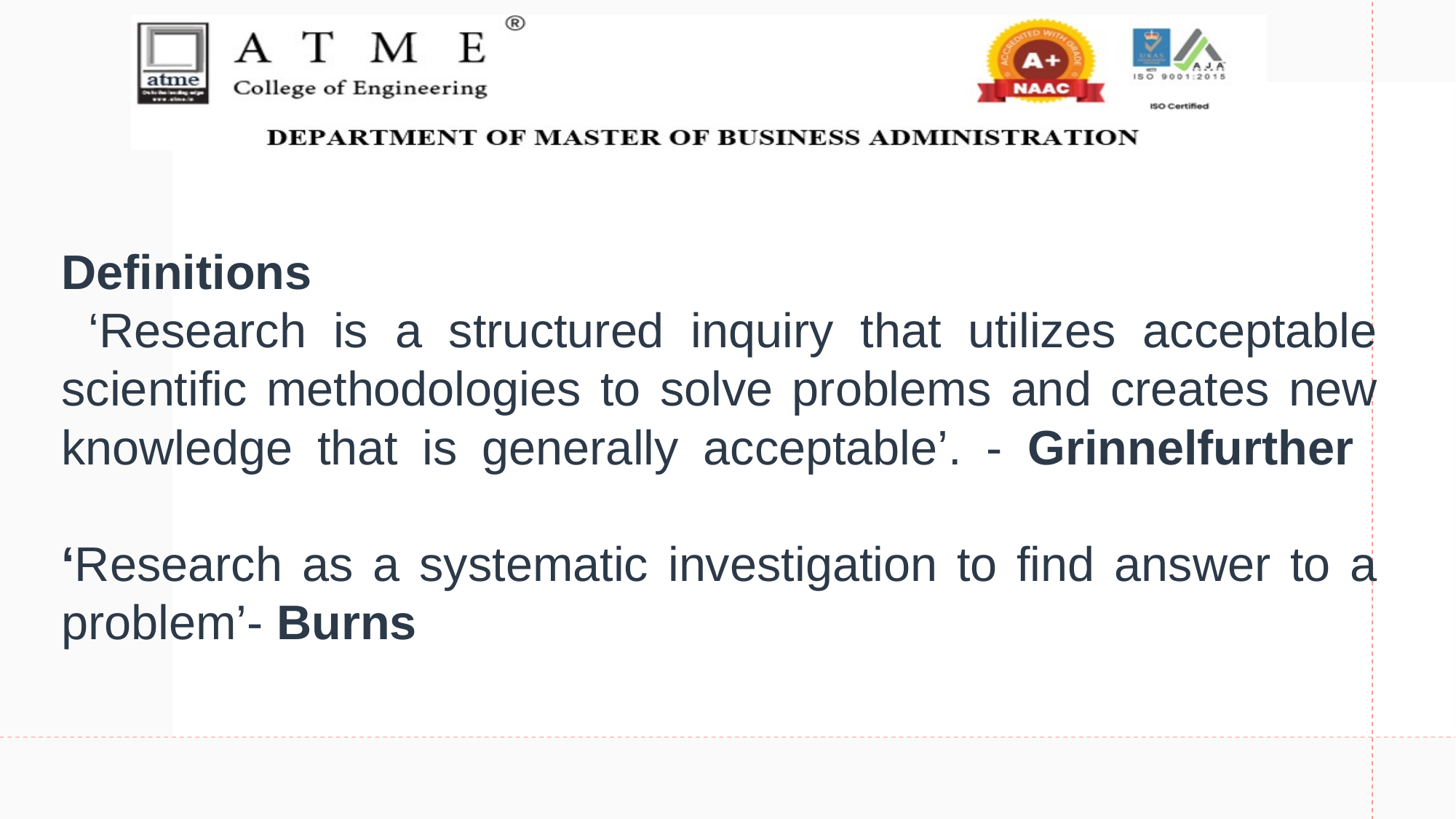

# Definitions ‘Research is a structured inquiry that utilizes acceptable scientific methodologies to solve problems and creates new knowledge that is generally acceptable’. - Grinnelfurther ‘Research as a systematic investigation to find answer to a problem’- Burns